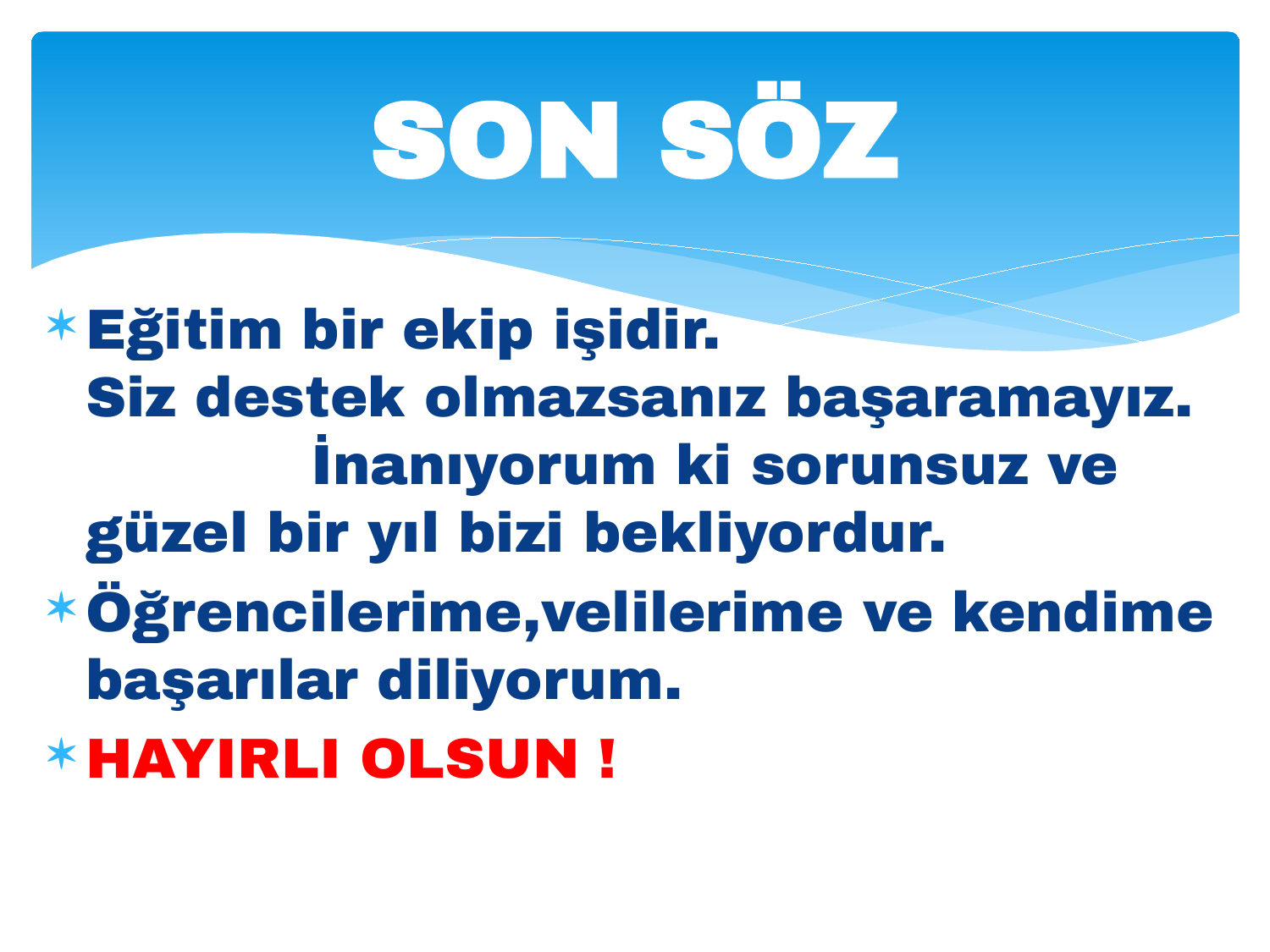

# SON SÖZ
Eğitim bir ekip işidir.                       Siz destek olmazsanız başaramayız.              İnanıyorum ki sorunsuz ve güzel bir yıl bizi bekliyordur.
Öğrencilerime,velilerime ve kendime başarılar diliyorum.
HAYIRLI OLSUN !